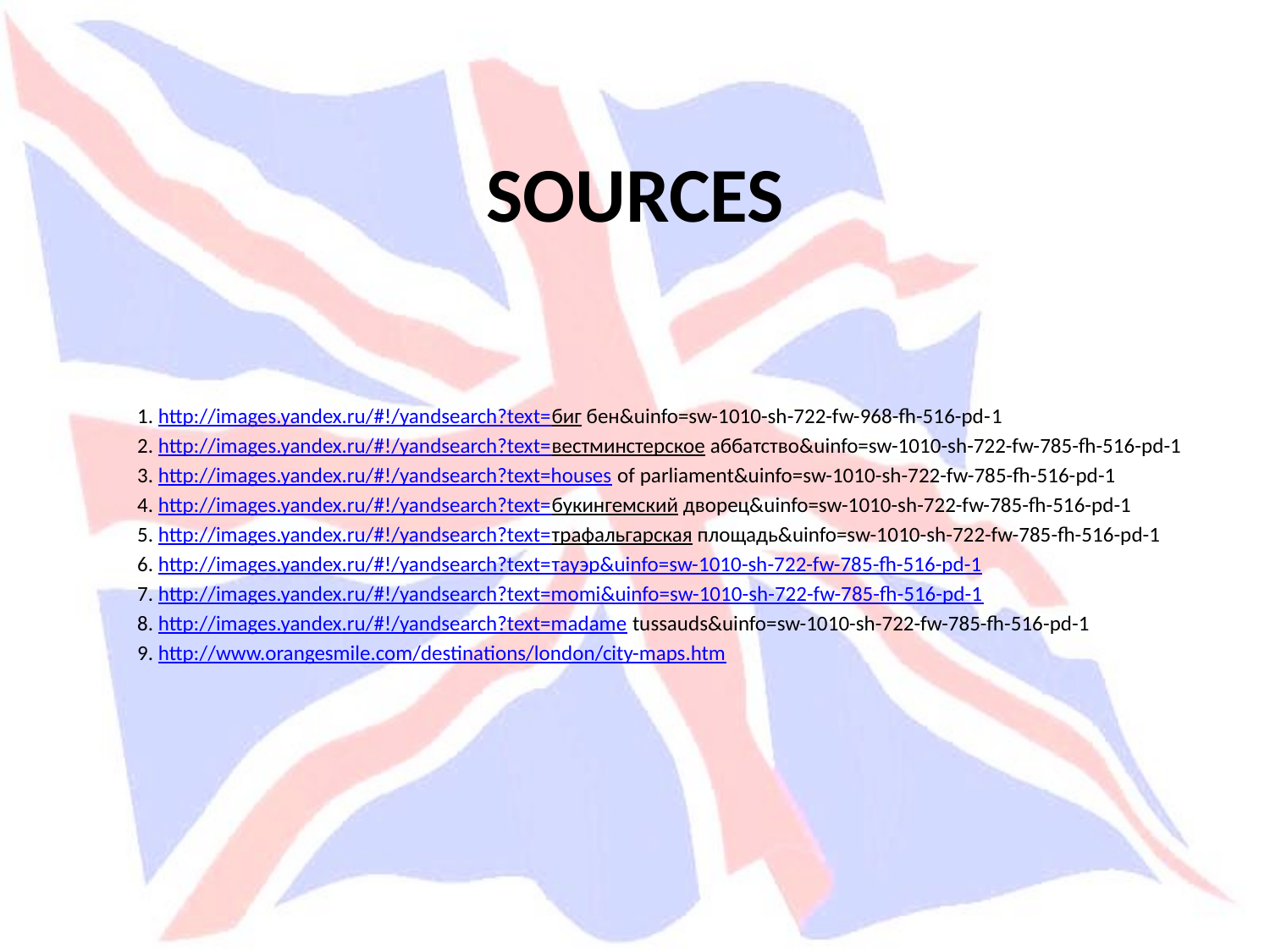

# SOURCES
  1. http://images.yandex.ru/#!/yandsearch?text=биг бен&uinfo=sw-1010-sh-722-fw-968-fh-516-pd-1
  2. http://images.yandex.ru/#!/yandsearch?text=вестминстерское аббатство&uinfo=sw-1010-sh-722-fw-785-fh-516-pd-1
  3. http://images.yandex.ru/#!/yandsearch?text=houses of parliament&uinfo=sw-1010-sh-722-fw-785-fh-516-pd-1
  4. http://images.yandex.ru/#!/yandsearch?text=букингемский дворец&uinfo=sw-1010-sh-722-fw-785-fh-516-pd-1
  5. http://images.yandex.ru/#!/yandsearch?text=трафальгарская площадь&uinfo=sw-1010-sh-722-fw-785-fh-516-pd-1
  6. http://images.yandex.ru/#!/yandsearch?text=тауэр&uinfo=sw-1010-sh-722-fw-785-fh-516-pd-1
  7. http://images.yandex.ru/#!/yandsearch?text=momi&uinfo=sw-1010-sh-722-fw-785-fh-516-pd-1
  8. http://images.yandex.ru/#!/yandsearch?text=madame tussauds&uinfo=sw-1010-sh-722-fw-785-fh-516-pd-1
  9. http://www.orangesmile.com/destinations/london/city-maps.htm